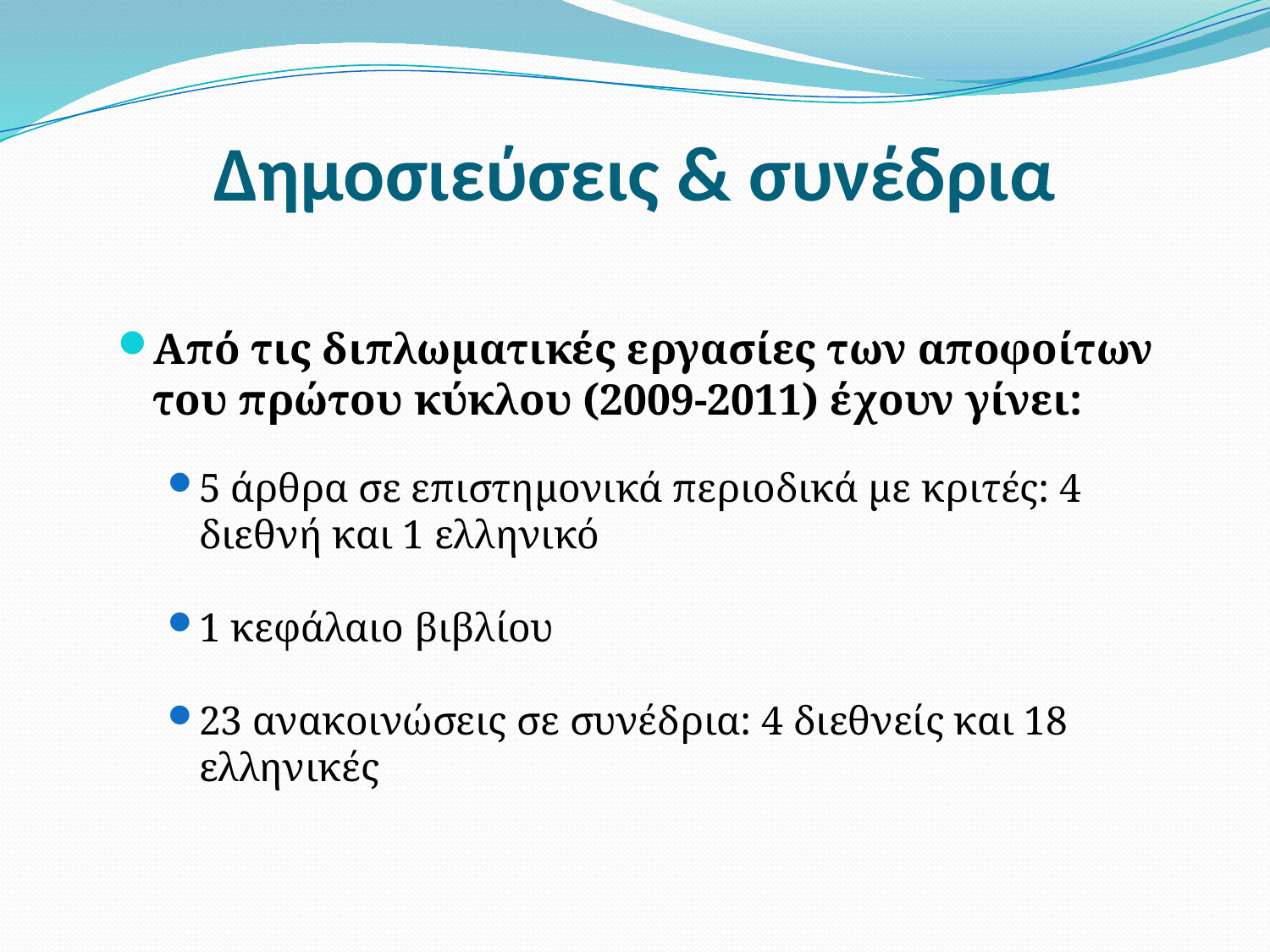

# Δημοσιεύσεις & συνέδρια
Από τις διπλωματικές εργασίες των αποφοίτων του πρώτου κύκλου (2009-2011) έχουν γίνει:

5 άρθρα σε επιστημονικά περιοδικά με κριτές: 4 διεθνή και 1 ελληνικό

1 κεφάλαιο βιβλίου

23 ανακοινώσεις σε συνέδρια: 4 διεθνείς και 18 ελληνικές